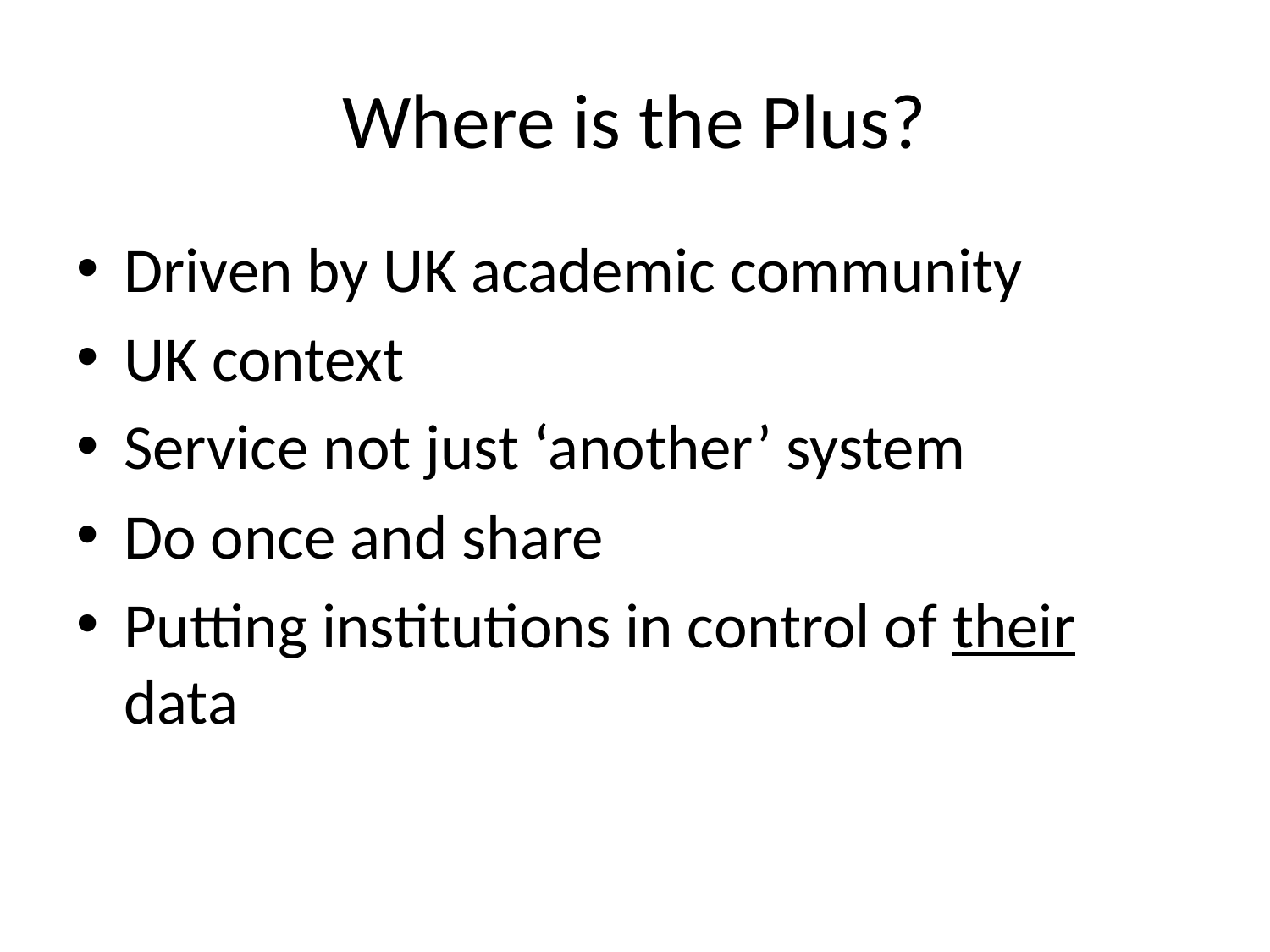

# Where is the Plus?
Driven by UK academic community
UK context
Service not just ‘another’ system
Do once and share
Putting institutions in control of their data